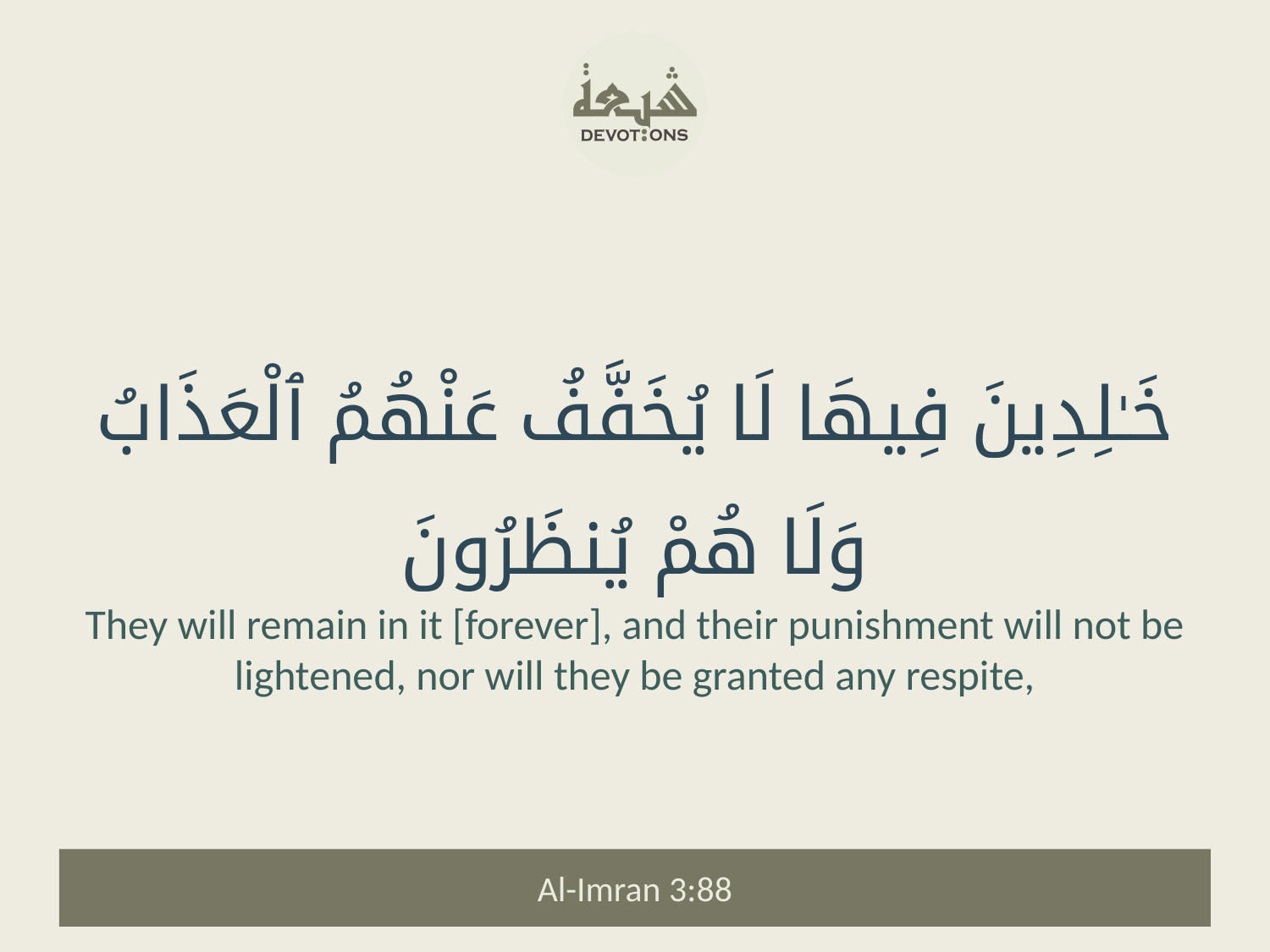

خَـٰلِدِينَ فِيهَا لَا يُخَفَّفُ عَنْهُمُ ٱلْعَذَابُ وَلَا هُمْ يُنظَرُونَ
They will remain in it [forever], and their punishment will not be lightened, nor will they be granted any respite,
Al-Imran 3:88